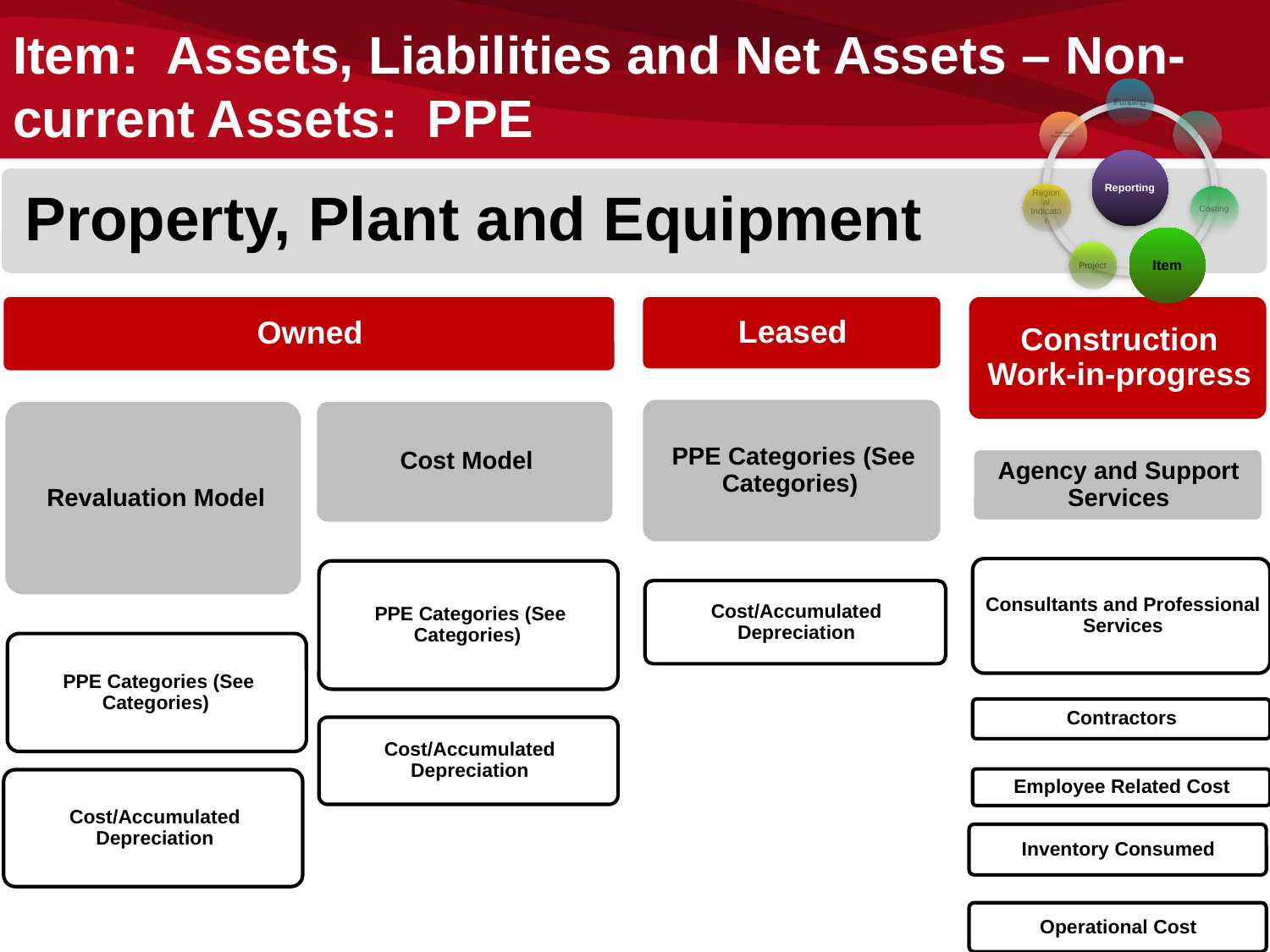

# Item:  Assets, Liabilities and Net Assets – Non-current Assets:  PPE
Reporting
Funding
Function
Costing
Item
Project
Regional Indicator
Standard Classification
Property, Plant and Equipment
Owned
Revaluation Model
PPE Categories (See Categories)
Cost/Accumulated Depreciation
Cost Model
PPE Categories (See Categories)
Cost/Accumulated Depreciation
Leased
PPE Categories (See Categories)
Cost/Accumulated Depreciation
Construction Work-in-progress
Agency and Support Services
Consultants and Professional Services
Contractors
Employee Related Cost
Inventory Consumed
Operational Cost
118